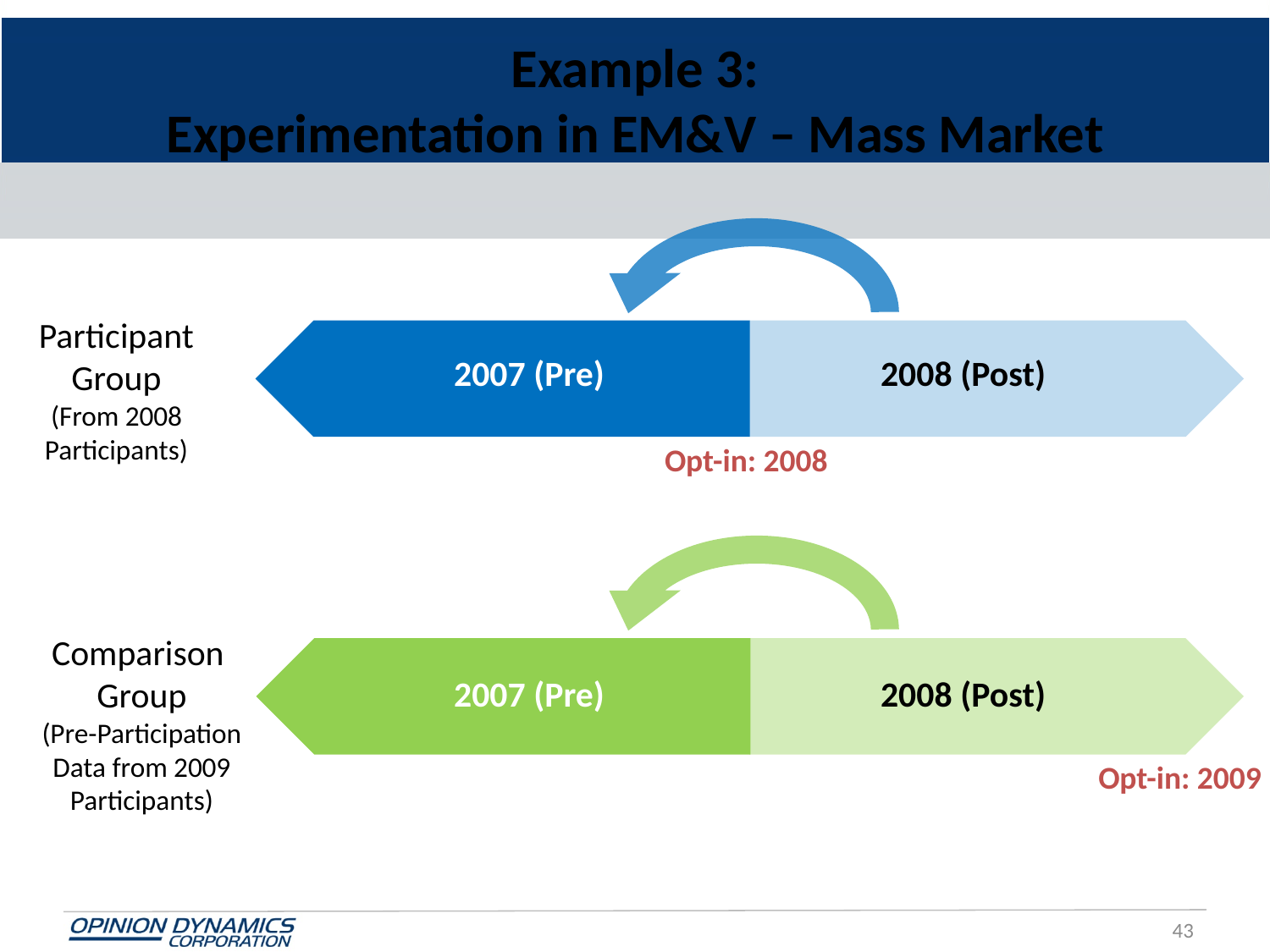

# Example 3: Experimentation in EM&V – Mass Market

Participant Group
(From 2008 Participants)

2007 (Pre)
2008 (Post)
Opt-in: 2008

Comparison  Group
(Pre-Participation Data from 2009 Participants)

2007 (Pre)
2008 (Post)
Opt-in: 2009
43